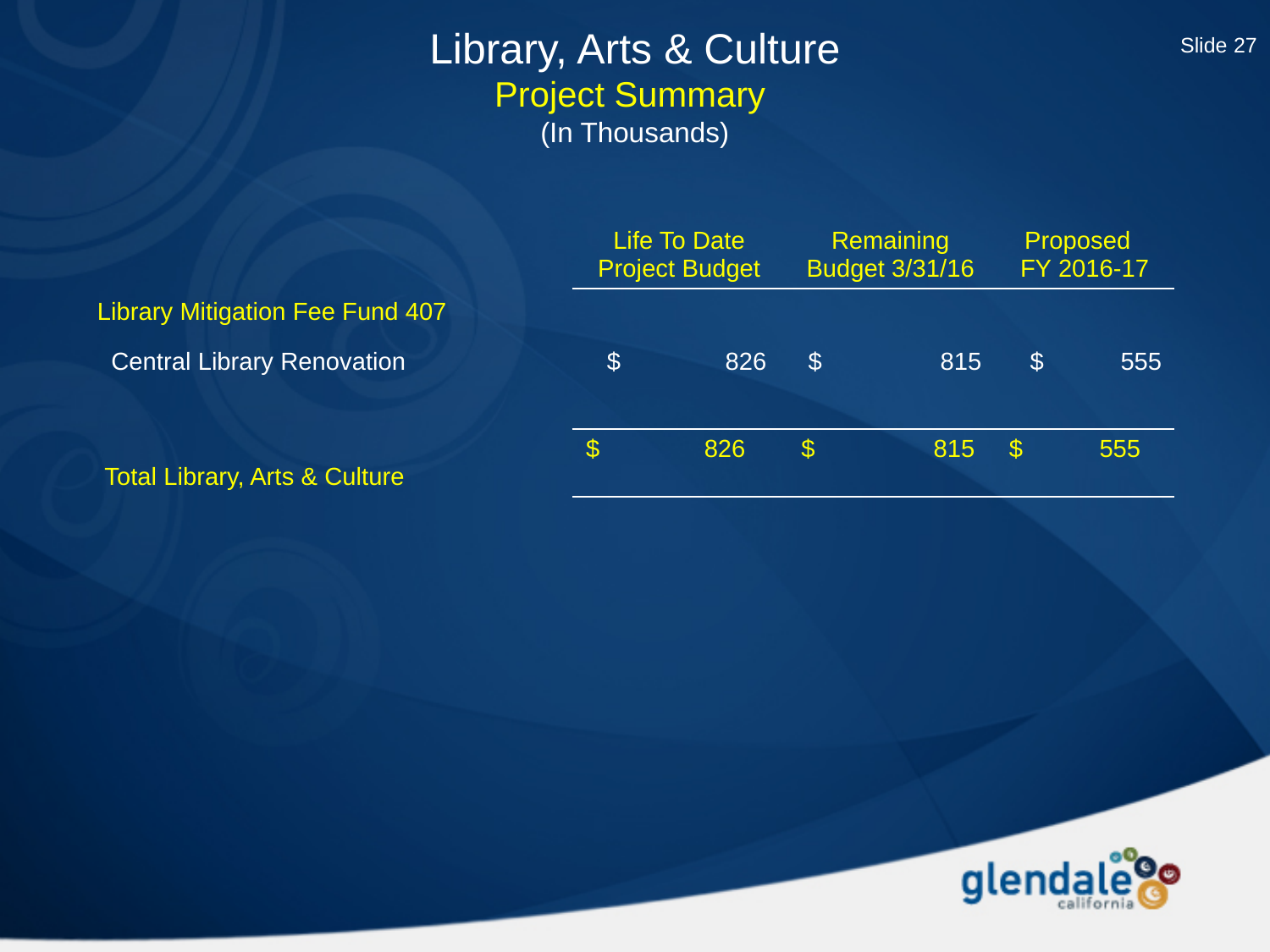

Slide 27
# Library, Arts & Culture Project Summary (In Thousands)
|  | Life To Date Project Budget | Remaining Budget 3/31/16 | Proposed FY 2016-17 |
| --- | --- | --- | --- |
| Library Mitigation Fee Fund 407 |  |  |  |
| Central Library Renovation | $ 826 | $ 815 | $ 555 |
|  |  |  |  |
| Total Library, Arts & Culture | $ 826 | $ 815 | $ 555 |